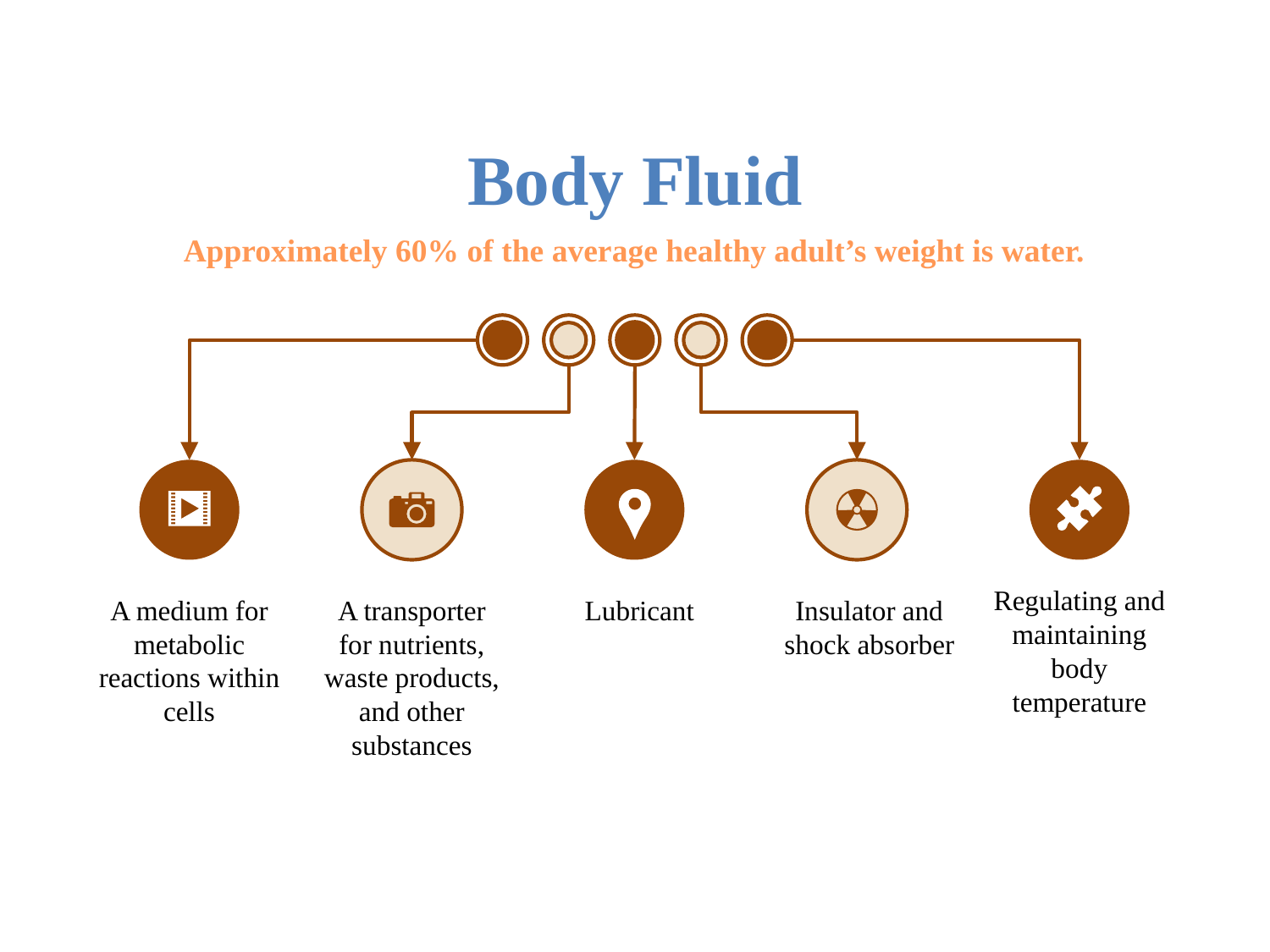

# Body Fluid
Approximately 60% of the average healthy adult’s weight is water.

Regulating and maintaining body temperature
A medium for metabolic reactions within cells
A transporter for nutrients, waste products, and other substances
Lubricant
Insulator and shock absorber